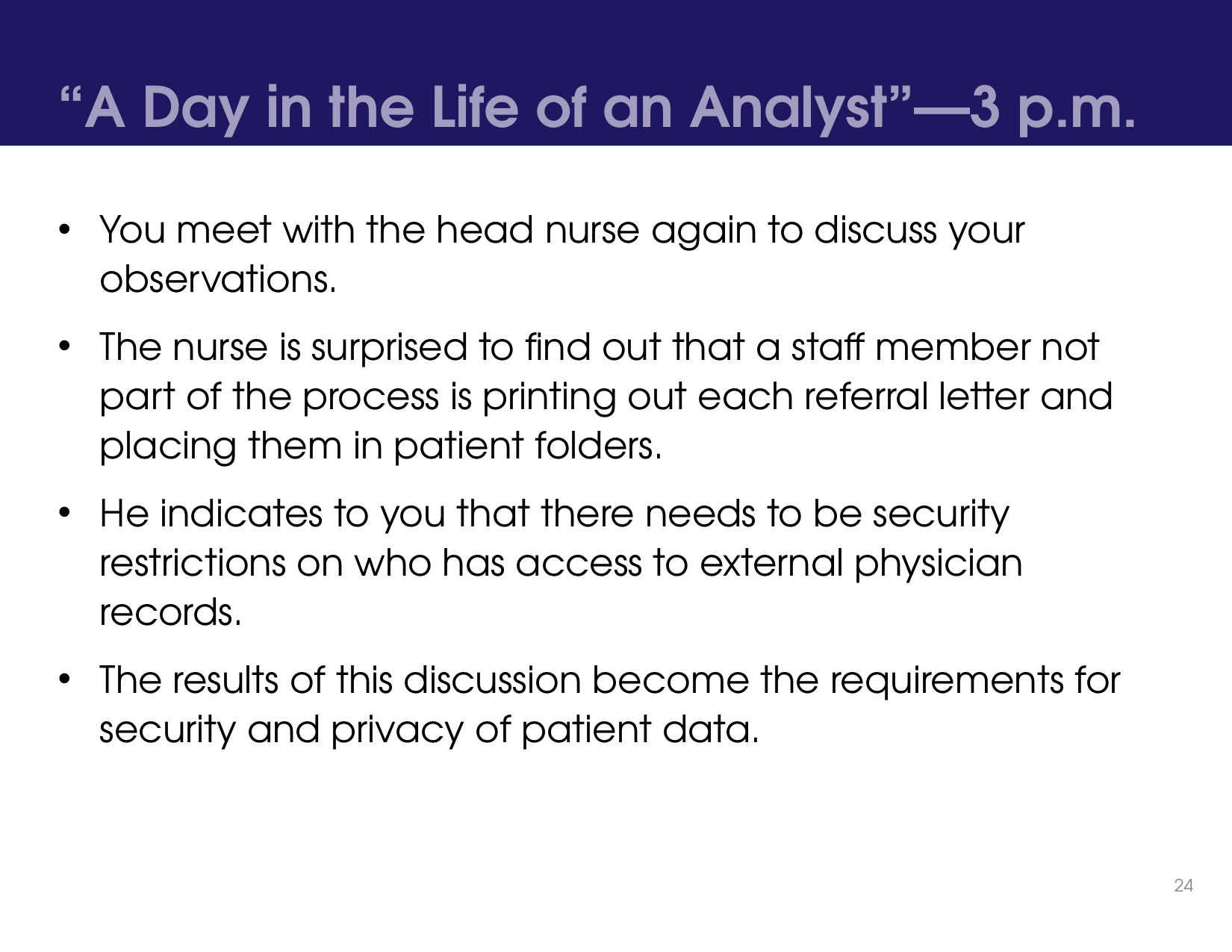

# “A Day in the Life of an Analyst”—3 p.m.
You meet with the head nurse again to discuss your observations.
The nurse is surprised to find out that a staff member not part of the process is printing out each referral letter and placing them in patient folders.
He indicates to you that there needs to be security restrictions on who has access to external physician records.
The results of this discussion become the requirements for security and privacy of patient data.

24